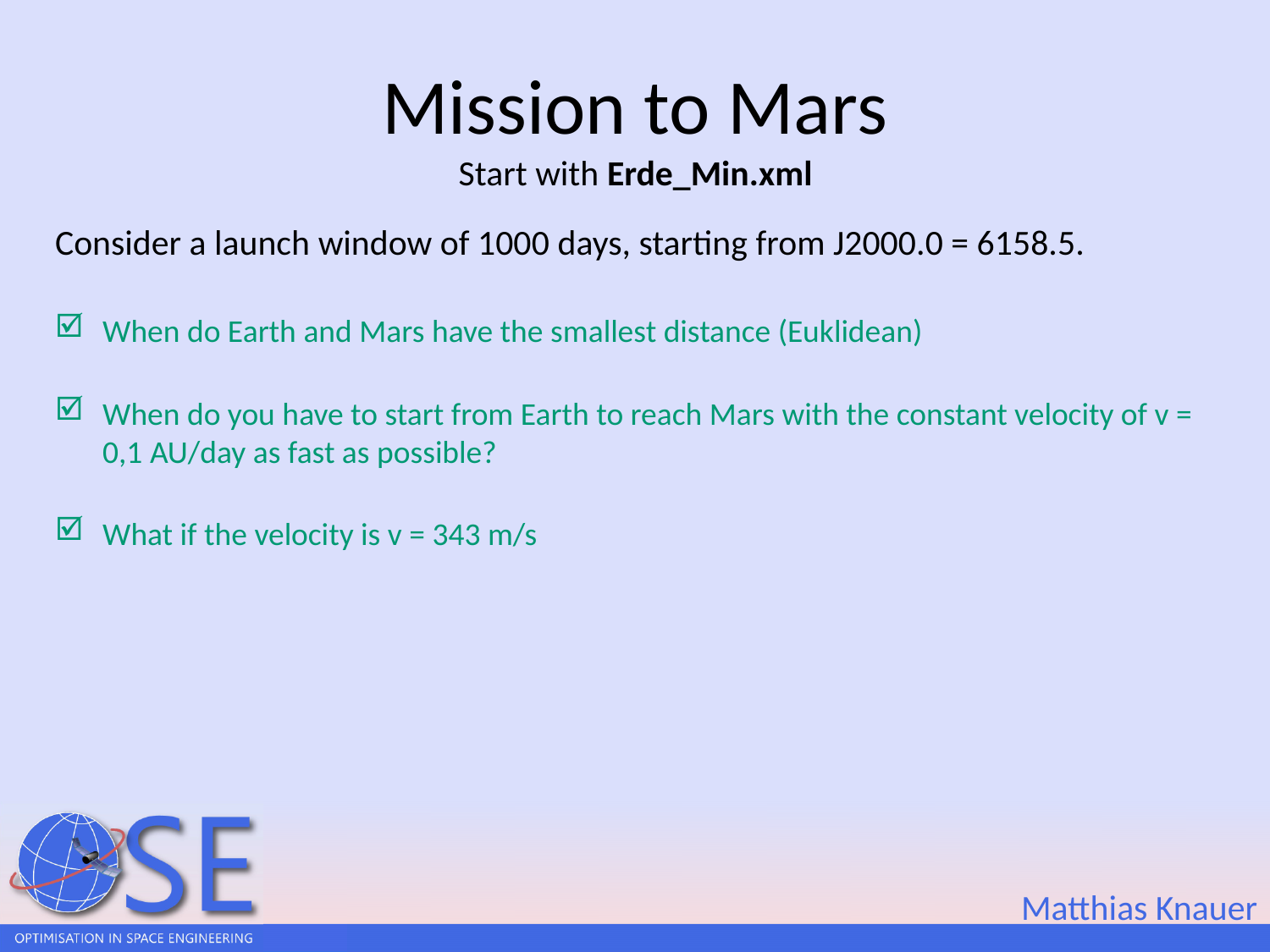

# Mission to Mars
Start with Erde_Min.xml
Consider a launch window of 1000 days, starting from J2000.0 = 6158.5.
When do Earth and Mars have the smallest distance (Euklidean)
When do you have to start from Earth to reach Mars with the constant velocity of v = 0,1 AU/day as fast as possible?
What if the velocity is v = 343 m/s